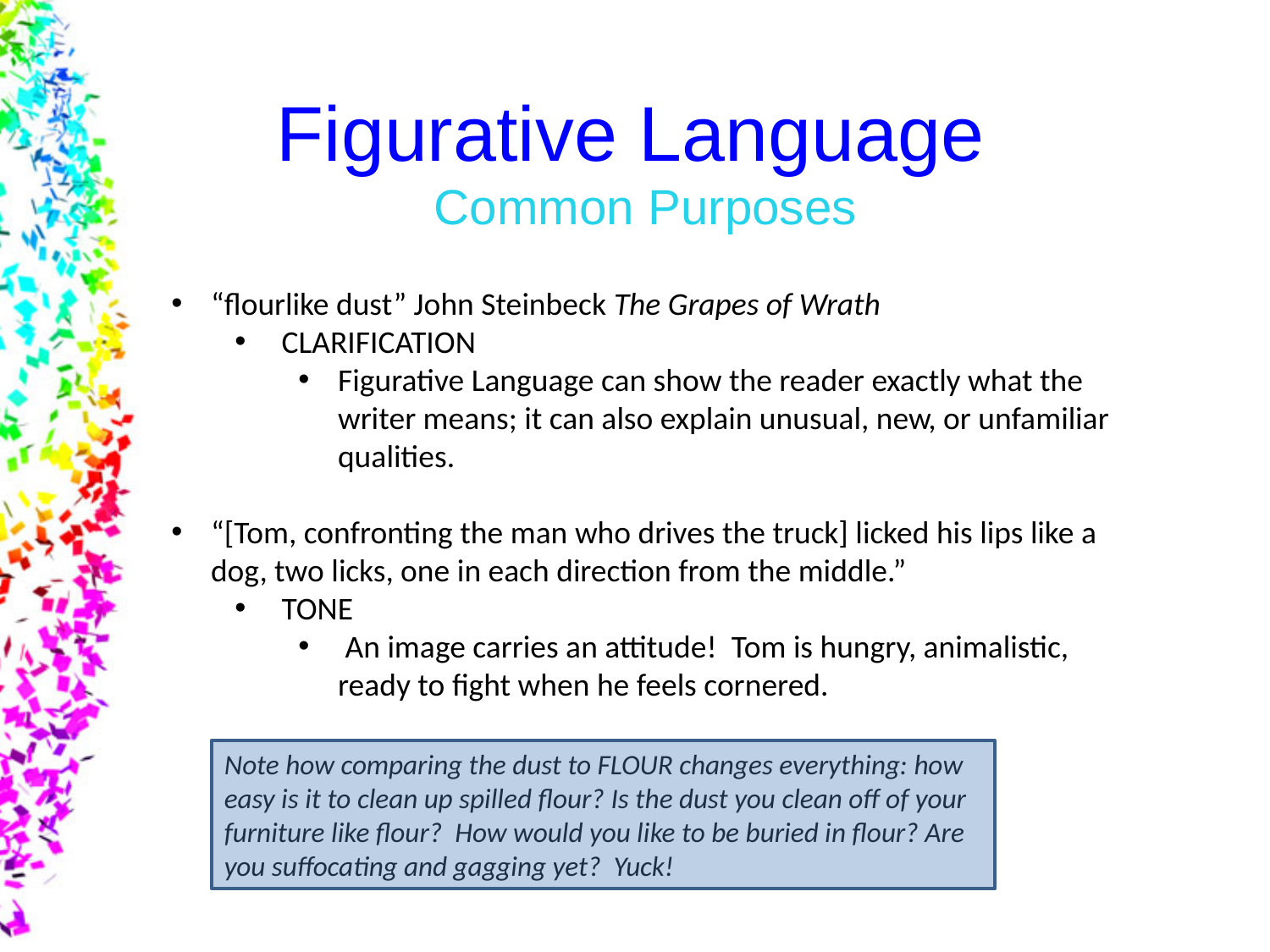

Figurative Language
Common Purposes
“flourlike dust” John Steinbeck The Grapes of Wrath
 CLARIFICATION
Figurative Language can show the reader exactly what the writer means; it can also explain unusual, new, or unfamiliar qualities.

“[Tom, confronting the man who drives the truck] licked his lips like a dog, two licks, one in each direction from the middle.”
 TONE
 An image carries an attitude!  Tom is hungry, animalistic, ready to fight when he feels cornered.
Note how comparing the dust to FLOUR changes everything: how easy is it to clean up spilled flour? Is the dust you clean off of your furniture like flour?  How would you like to be buried in flour? Are you suffocating and gagging yet?  Yuck!